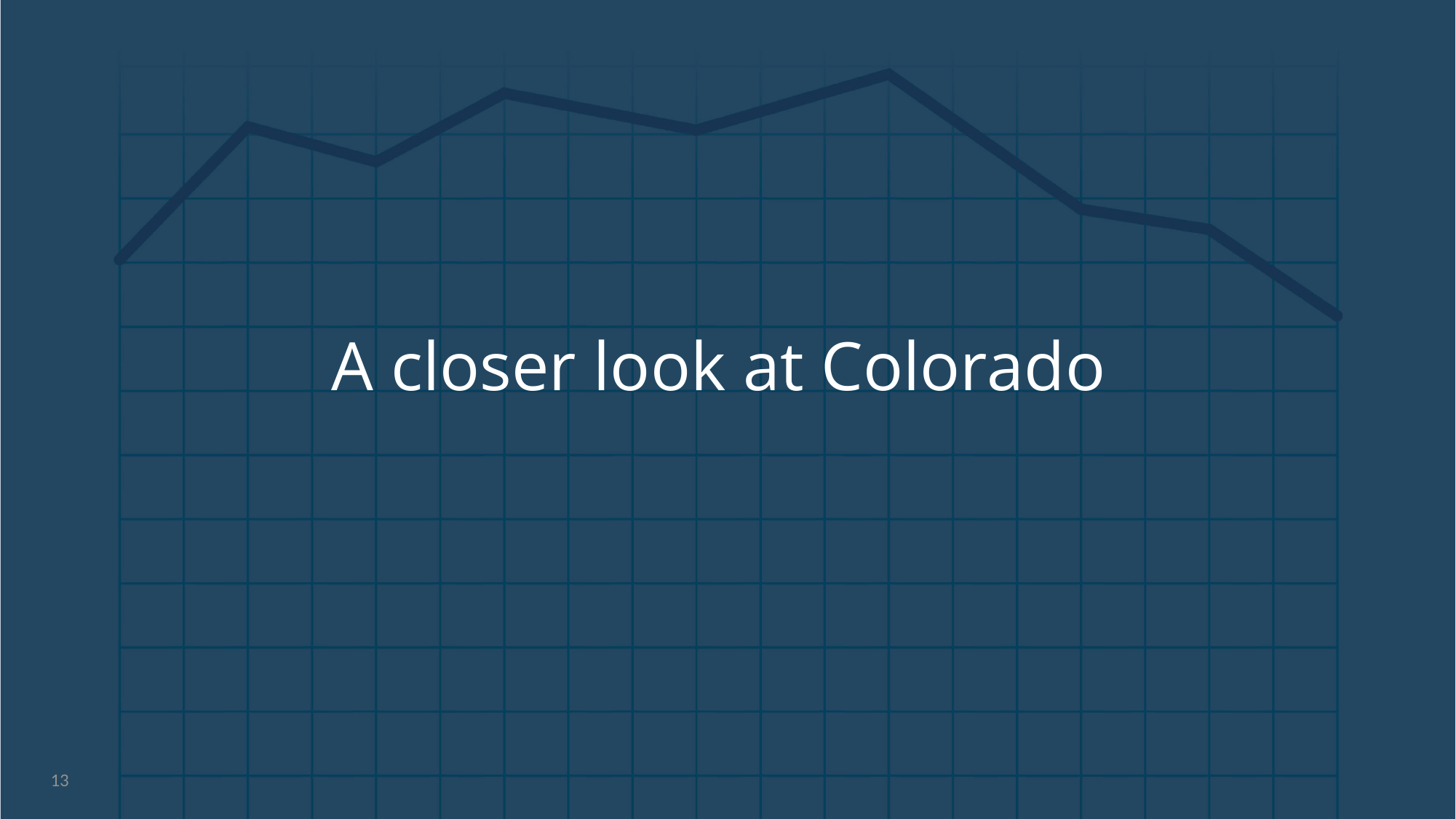

# A closer look at Colorado
13